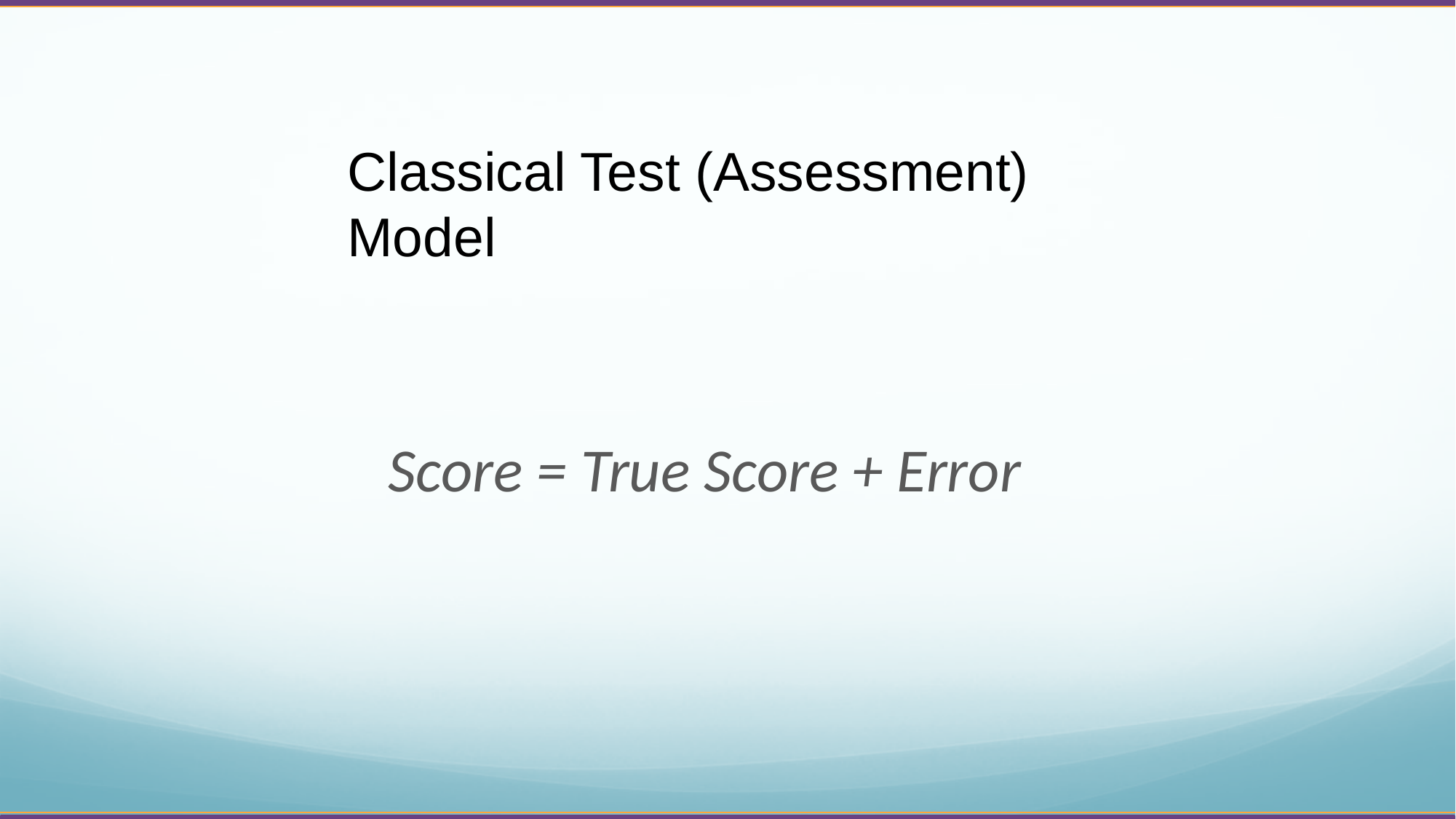

Classical Test (Assessment) Model

Score = True Score + Error